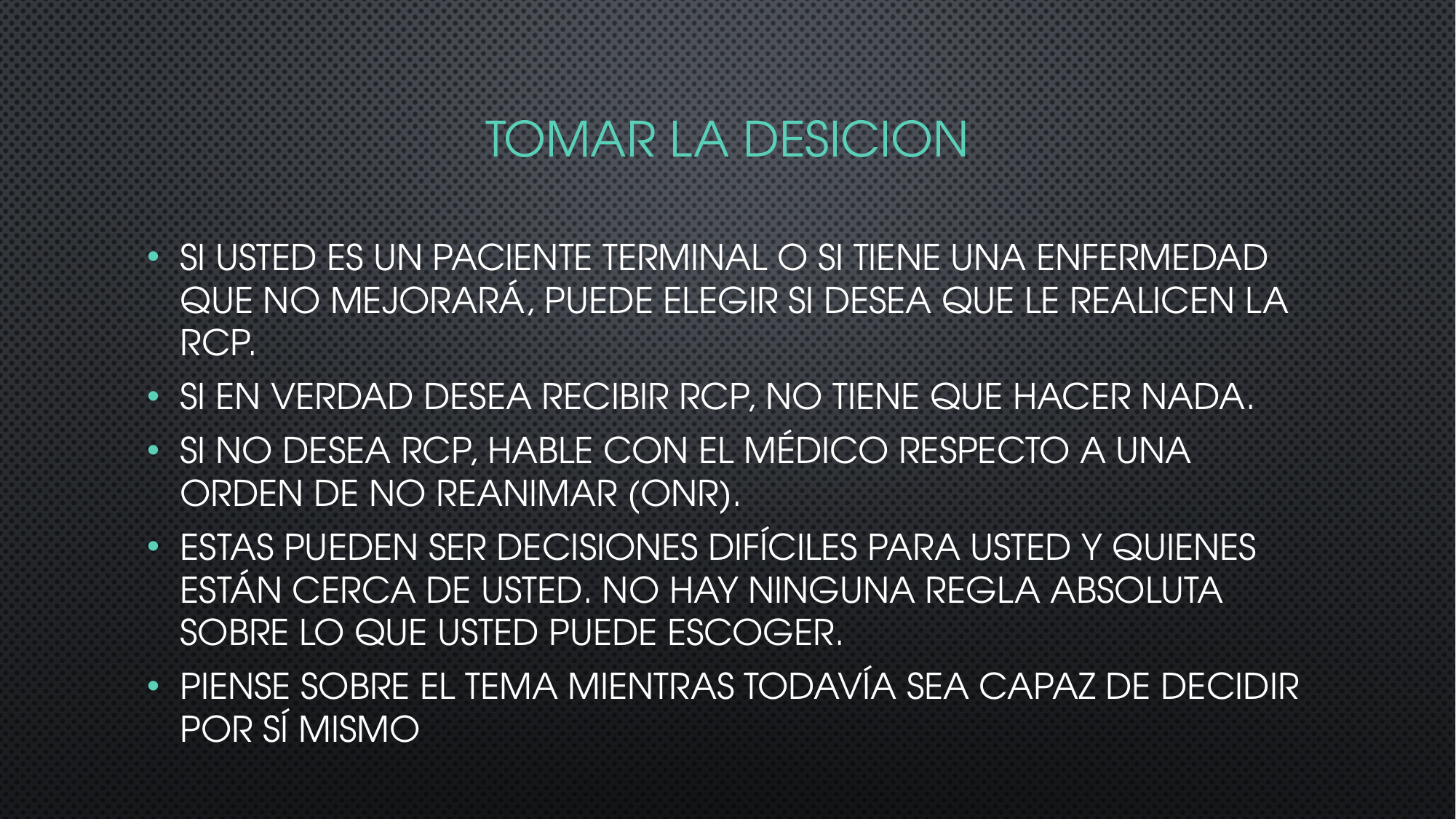

# TOMAR LA DESICION
Si usted es un paciente terminal o si tiene una enfermedad que no mejorará, puede elegir si desea que le realicen la RCP.
Si en verdad desea recibir RCP, no tiene que hacer nada.
Si no desea RCP, hable con el médico respecto a una orden de no reanimar (ONR).
Estas pueden ser decisiones difíciles para usted y quienes están cerca de usted. No hay ninguna regla absoluta sobre lo que usted puede escoger.
Piense sobre el tema mientras todavía sea capaz de decidir por sí mismo